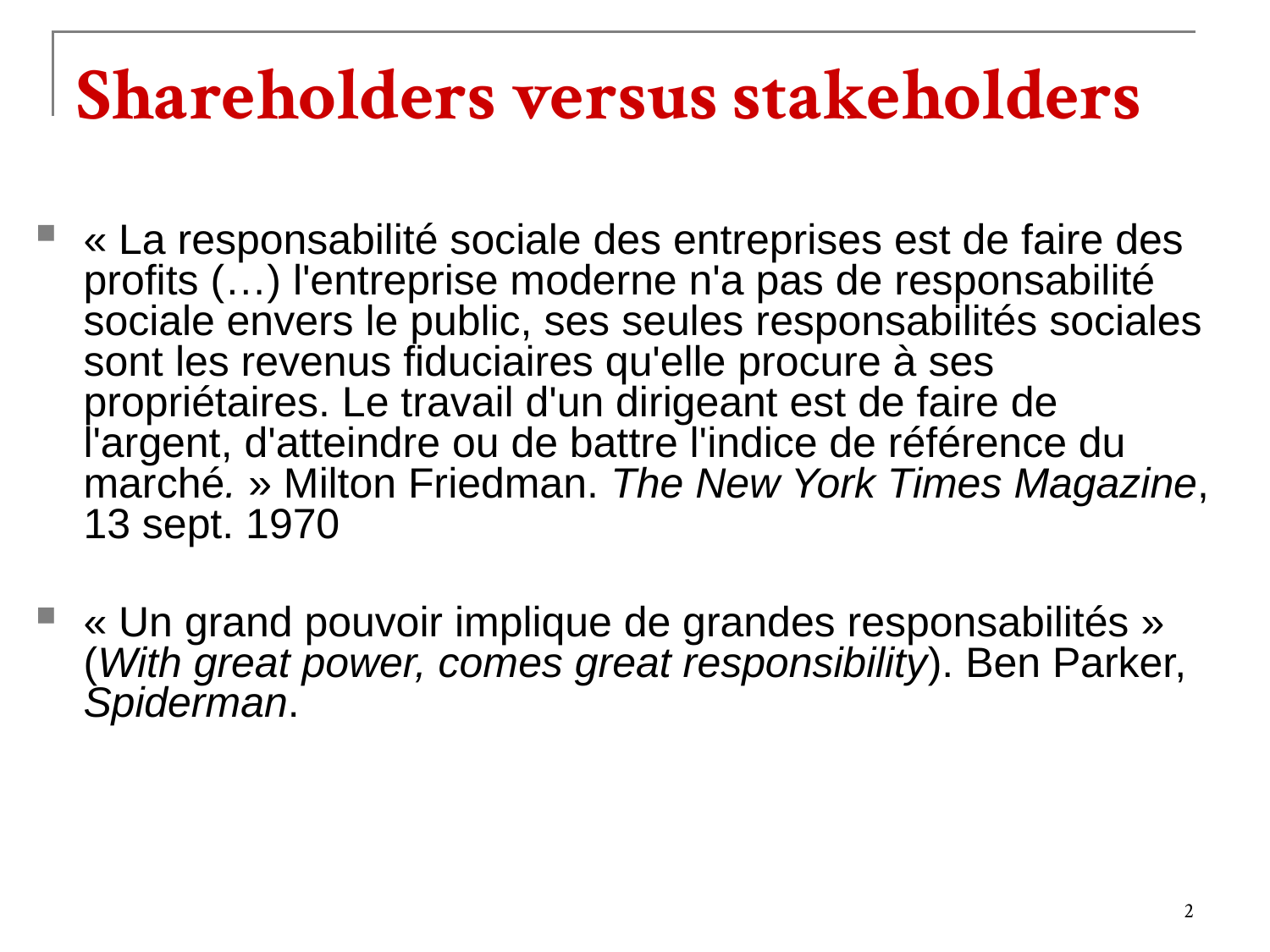

# Shareholders versus stakeholders
« La responsabilité sociale des entreprises est de faire des profits (…) l'entreprise moderne n'a pas de responsabilité sociale envers le public, ses seules responsabilités sociales sont les revenus fiduciaires qu'elle procure à ses propriétaires. Le travail d'un dirigeant est de faire de l'argent, d'atteindre ou de battre l'indice de référence du marché. » Milton Friedman. The New York Times Magazine, 13 sept. 1970

« Un grand pouvoir implique de grandes responsabilités » (With great power, comes great responsibility). Ben Parker, Spiderman.
2